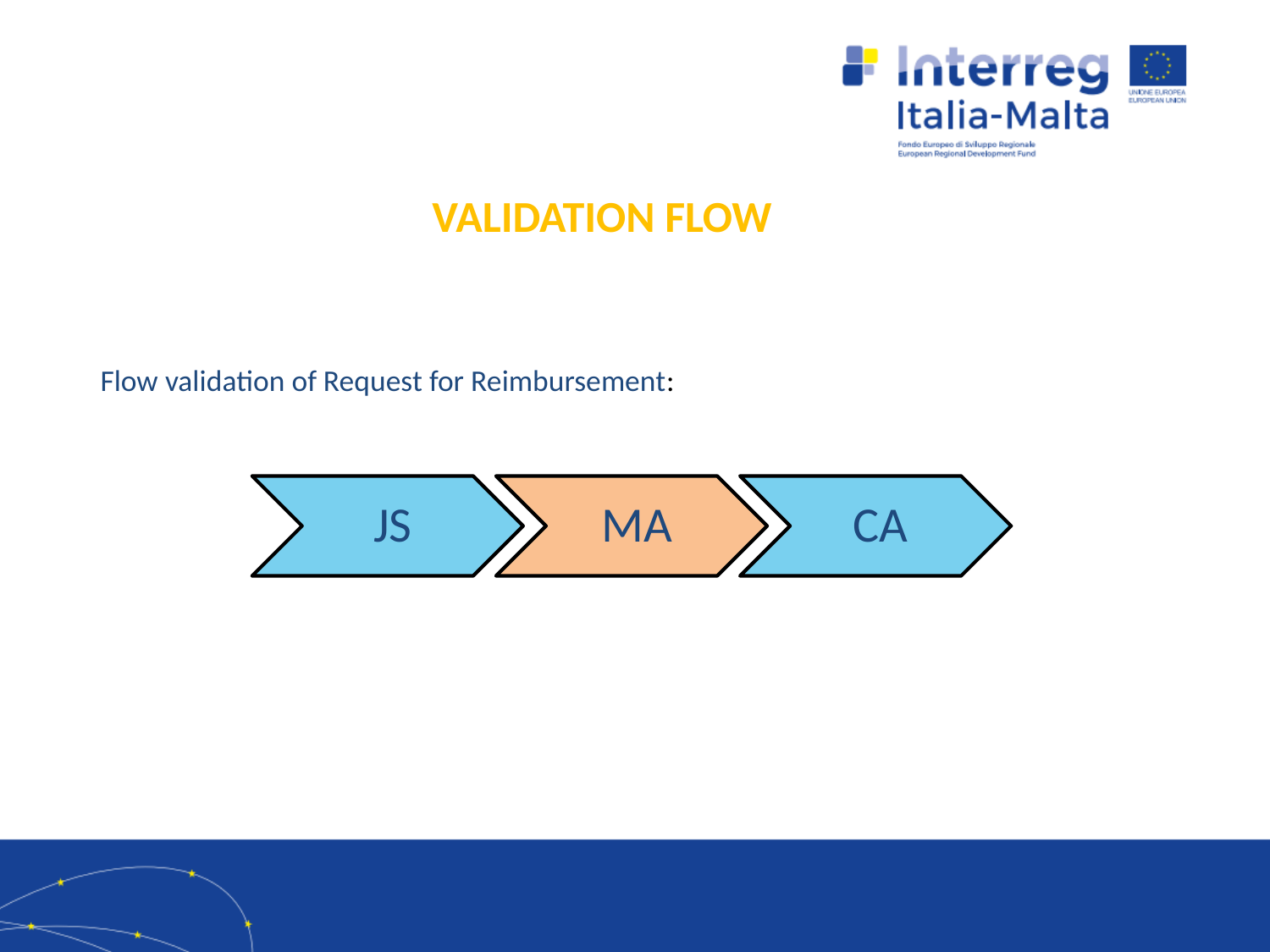

VALIDATION FLOW
Flow validation of Request for Reimbursement:
JS
MA
CA